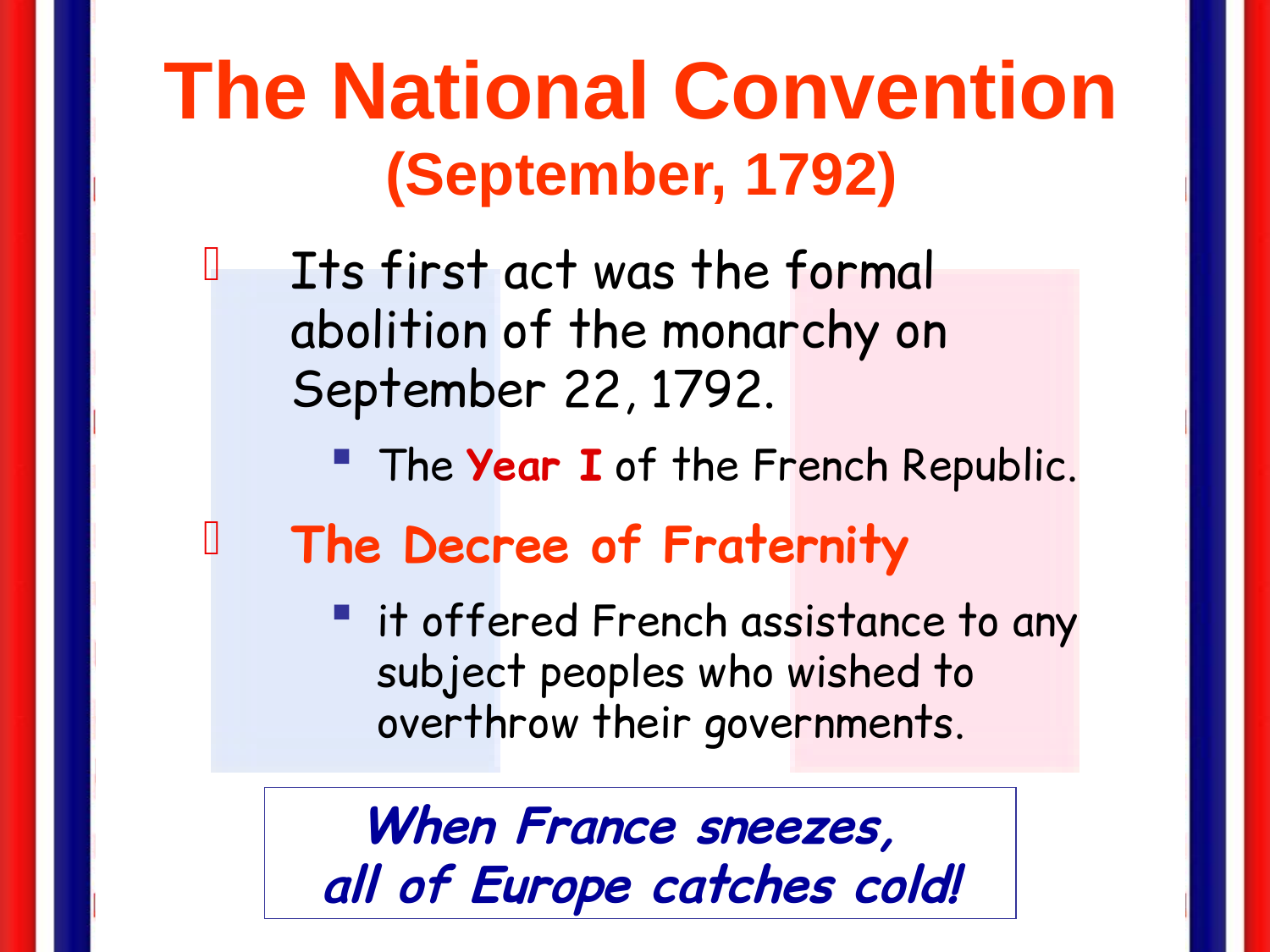

The National Convention
(September, 1792)
Its first act was the formal abolition of the monarchy on September 22, 1792.
The Year I of the French Republic.
The Decree of Fraternity
it offered French assistance to any subject peoples who wished to overthrow their governments.
When France sneezes,
all of Europe catches cold!